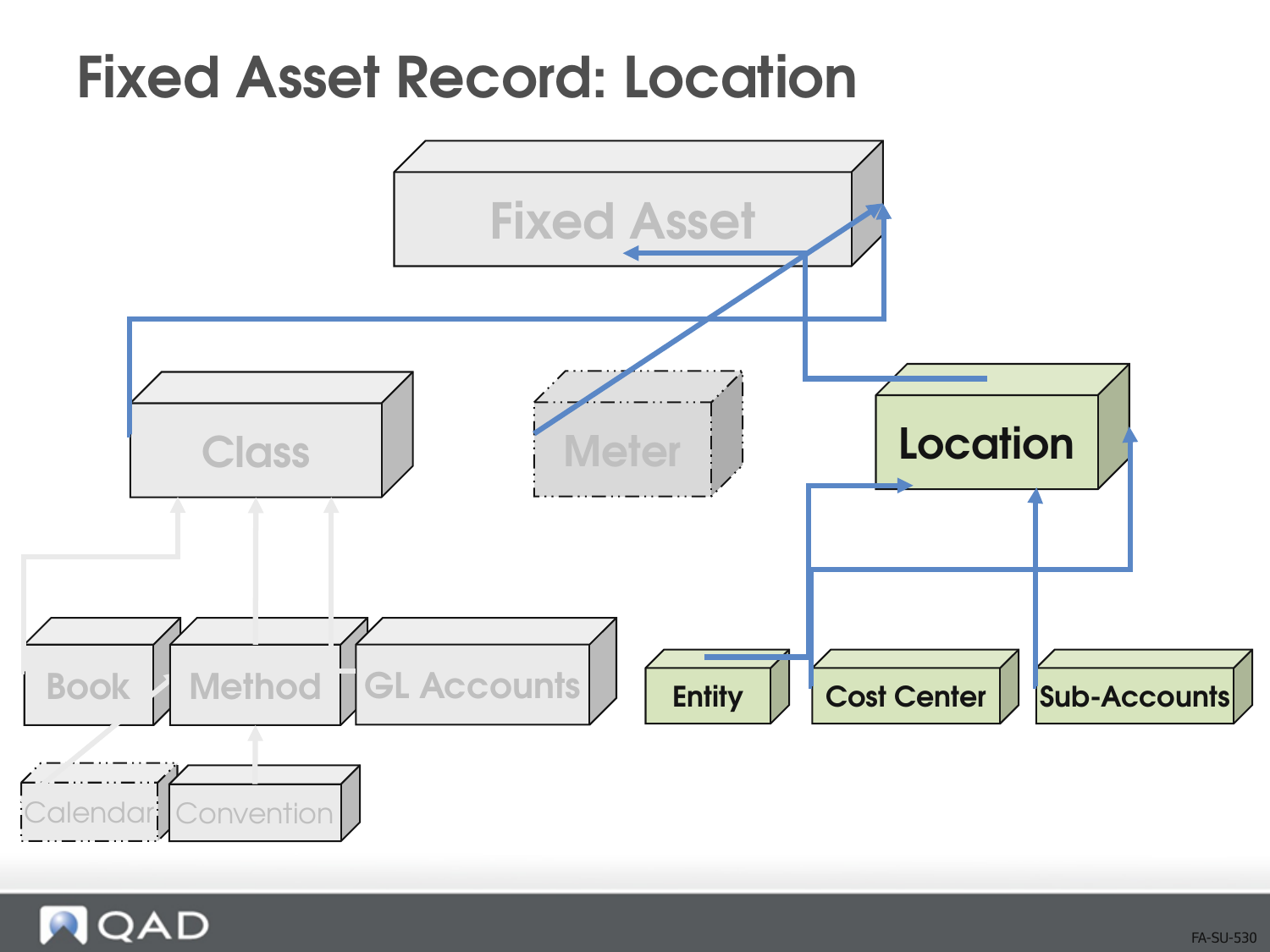

# Fixed Asset Record: Location
Fixed Asset
Location
Meter
Class

Book
Method
Convention
GL Accounts
Entity
Cost Center
Sub-Accounts
Calendar
FA-SU-530